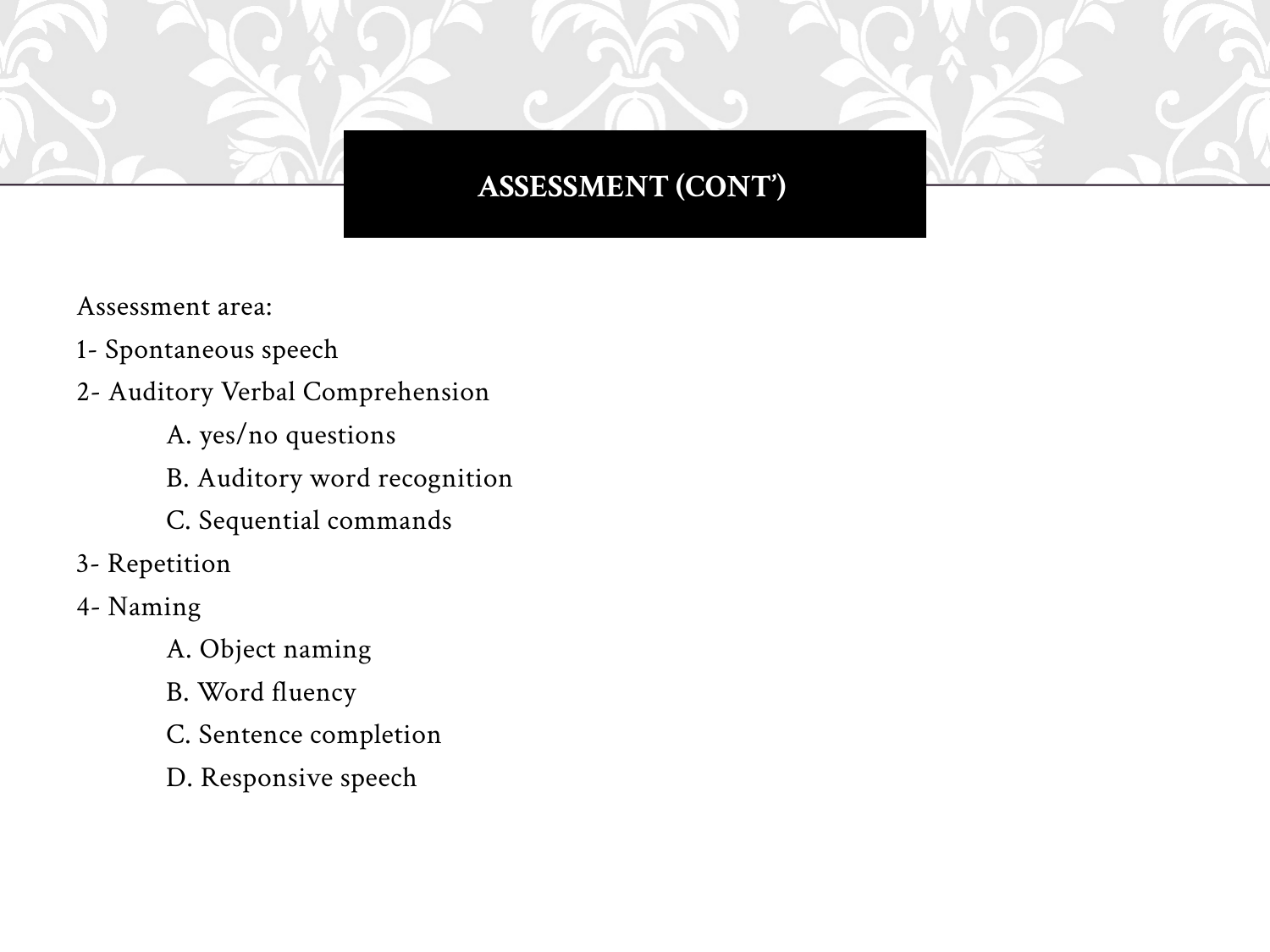

# Assessment (cont’)
Assessment area:
1- Spontaneous speech
2- Auditory Verbal Comprehension
             A. yes/no questions
             B. Auditory word recognition
             C. Sequential commands
3- Repetition
4- Naming
             A. Object naming
             B. Word fluency
             C. Sentence completion
             D. Responsive speech